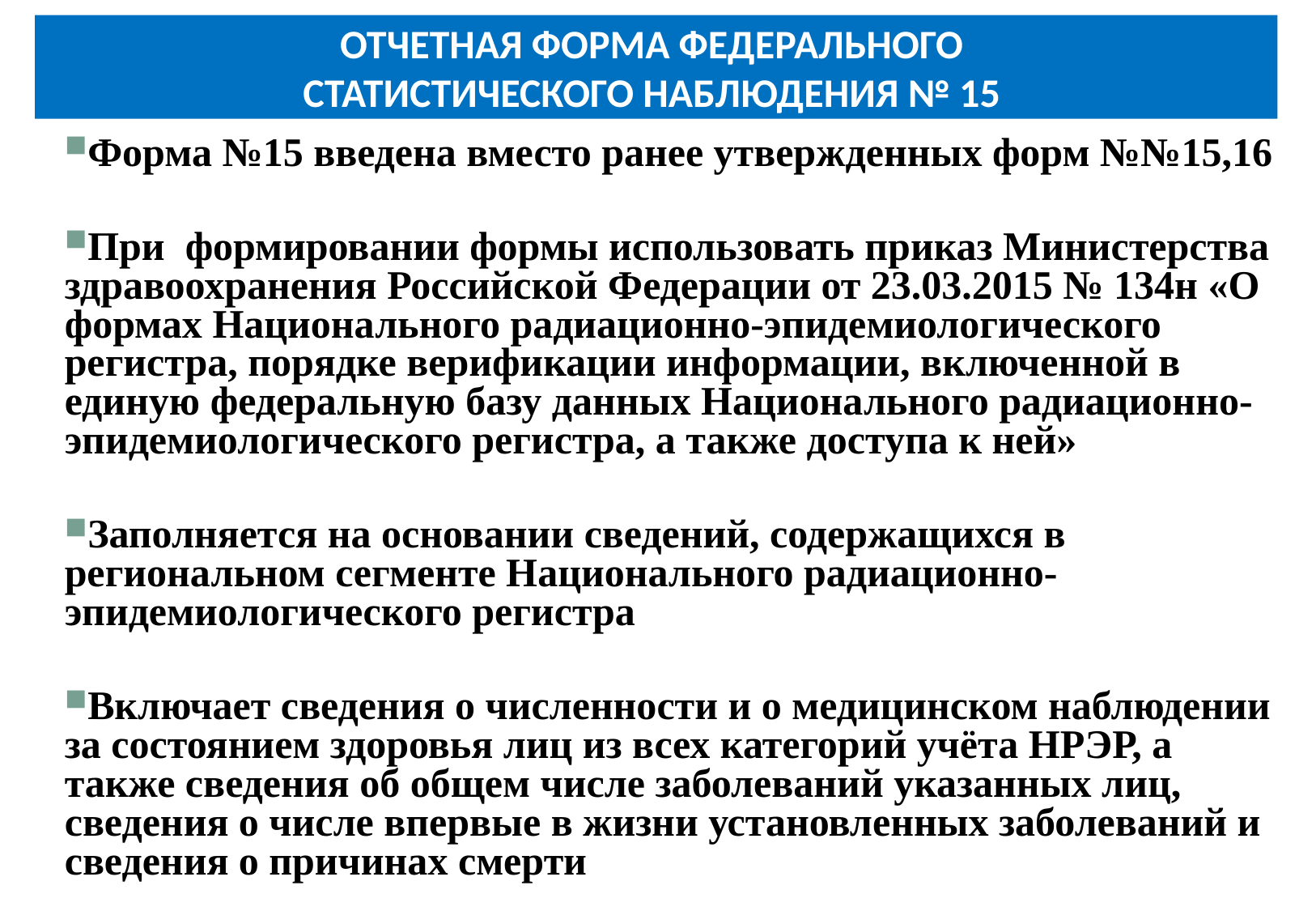

ОТЧЕТНАЯ ФОРМА ФЕДЕРАЛЬНОГО
СТАТИСТИЧЕСКОГО НАБЛЮДЕНИЯ № 15
Форма №15 введена вместо ранее утвержденных форм №№15,16

При  формировании формы использовать приказ Министерства здравоохранения Российской Федерации от 23.03.2015 № 134н «О формах Национального радиационно-эпидемиологического регистра, порядке верификации информации, включенной в единую федеральную базу данных Национального радиационно-эпидемиологического регистра, а также доступа к ней»

Заполняется на основании сведений, содержащихся в региональном сегменте Национального радиационно-эпидемиологического регистра

Включает сведения о численности и о медицинском наблюдении за состоянием здоровья лиц из всех категорий учёта НРЭР, а также сведения об общем числе заболеваний указанных лиц, сведения о числе впервые в жизни установленных заболеваний и сведения о причинах смерти